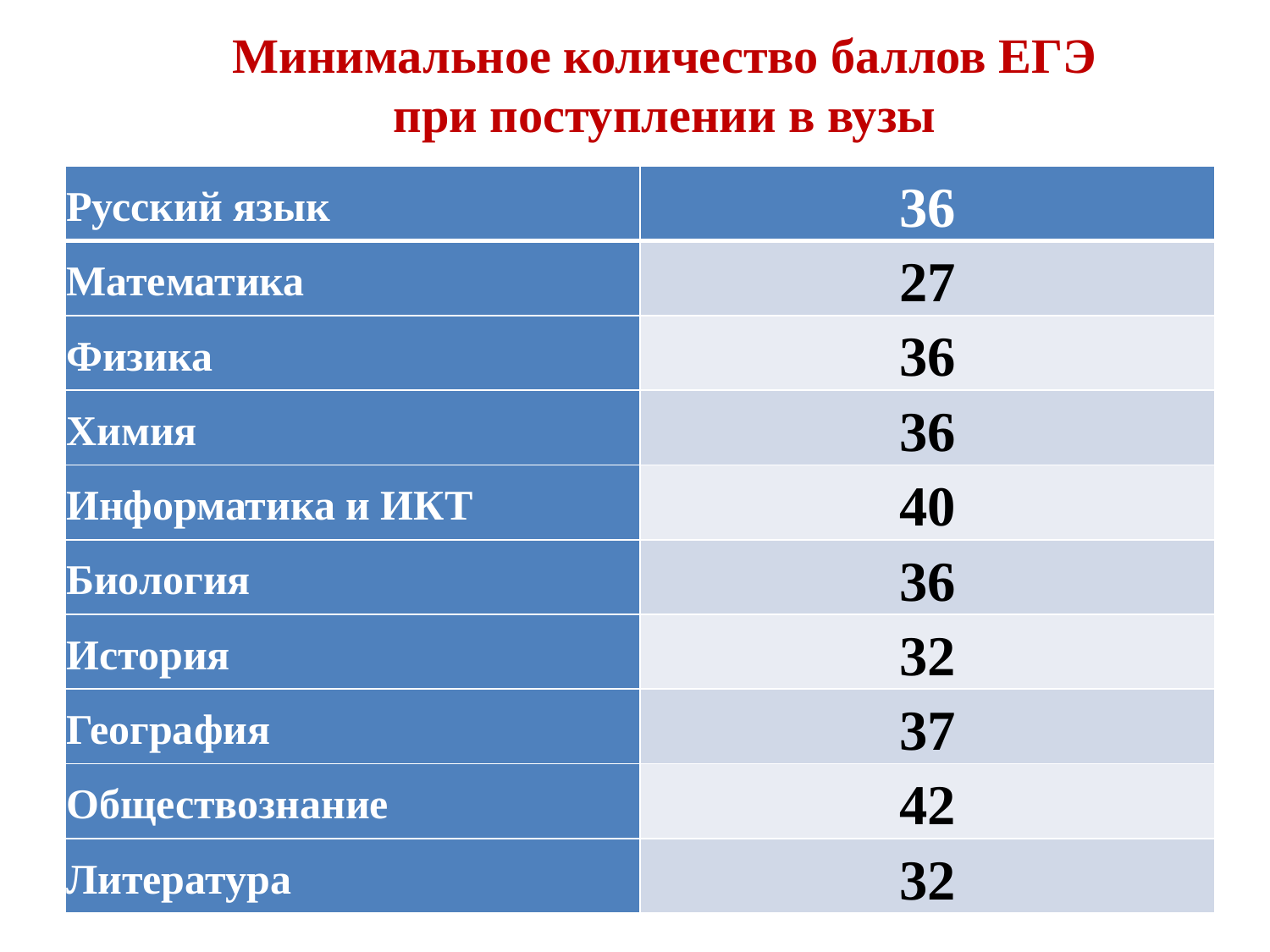

Минимальное количество баллов ЕГЭ
при поступлении в вузы

| Русский язык | 36 |
| --- | --- |
| Математика | 27 |
| Физика | 36 |
| Химия | 36 |
| Информатика и ИКТ | 40 |
| Биология | 36 |
| История | 32 |
| География | 37 |
| Обществознание | 42 |
| Литература | 32 |
|  |
| --- |